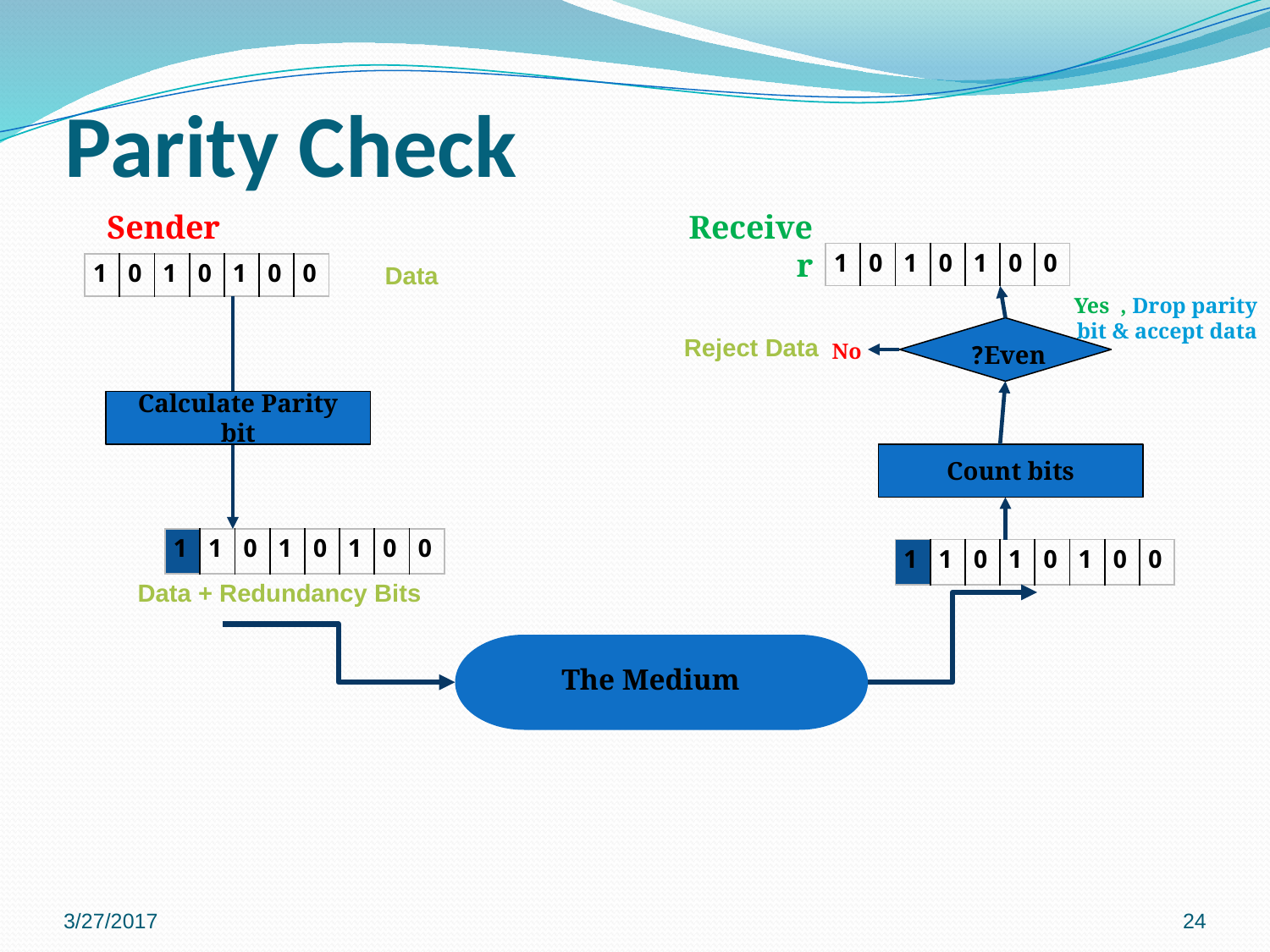

# Parity Check

Sender
Receiver
| 1 | 0 | 1 | 0 | 1 | 0 | 0 |
| --- | --- | --- | --- | --- | --- | --- |
| 1 | 0 | 1 | 0 | 1 | 0 | 0 |
| --- | --- | --- | --- | --- | --- | --- |
Data
Yes  , Drop parity bit & accept data
Even?
Reject Data
No
Calculate Parity bit
Count bits

| 1 | 1 | 0 | 1 | 0 | 1 | 0 | 0 |
| --- | --- | --- | --- | --- | --- | --- | --- |
| 1 | 1 | 0 | 1 | 0 | 1 | 0 | 0 |
| --- | --- | --- | --- | --- | --- | --- | --- |
Data + Redundancy Bits
The Medium
3/27/2017
24